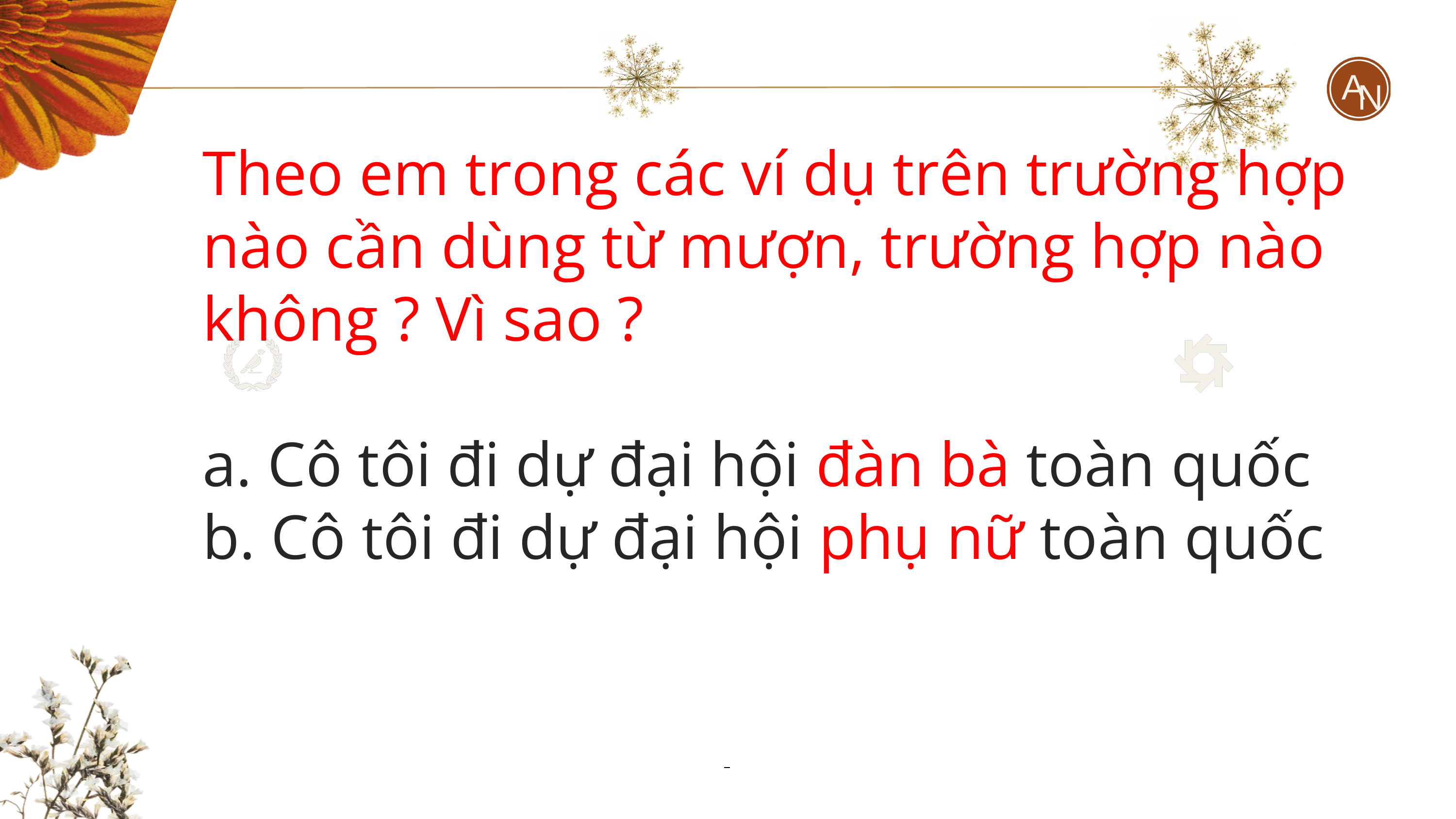

A
N

Theo em trong các ví dụ trên trường hợp nào cần dùng từ mượn, trường hợp nào không ? Vì sao ?

a. Cô tôi đi dự đại hội đàn bà toàn quốc
b. Cô tôi đi dự đại hội phụ nữ toàn quốc